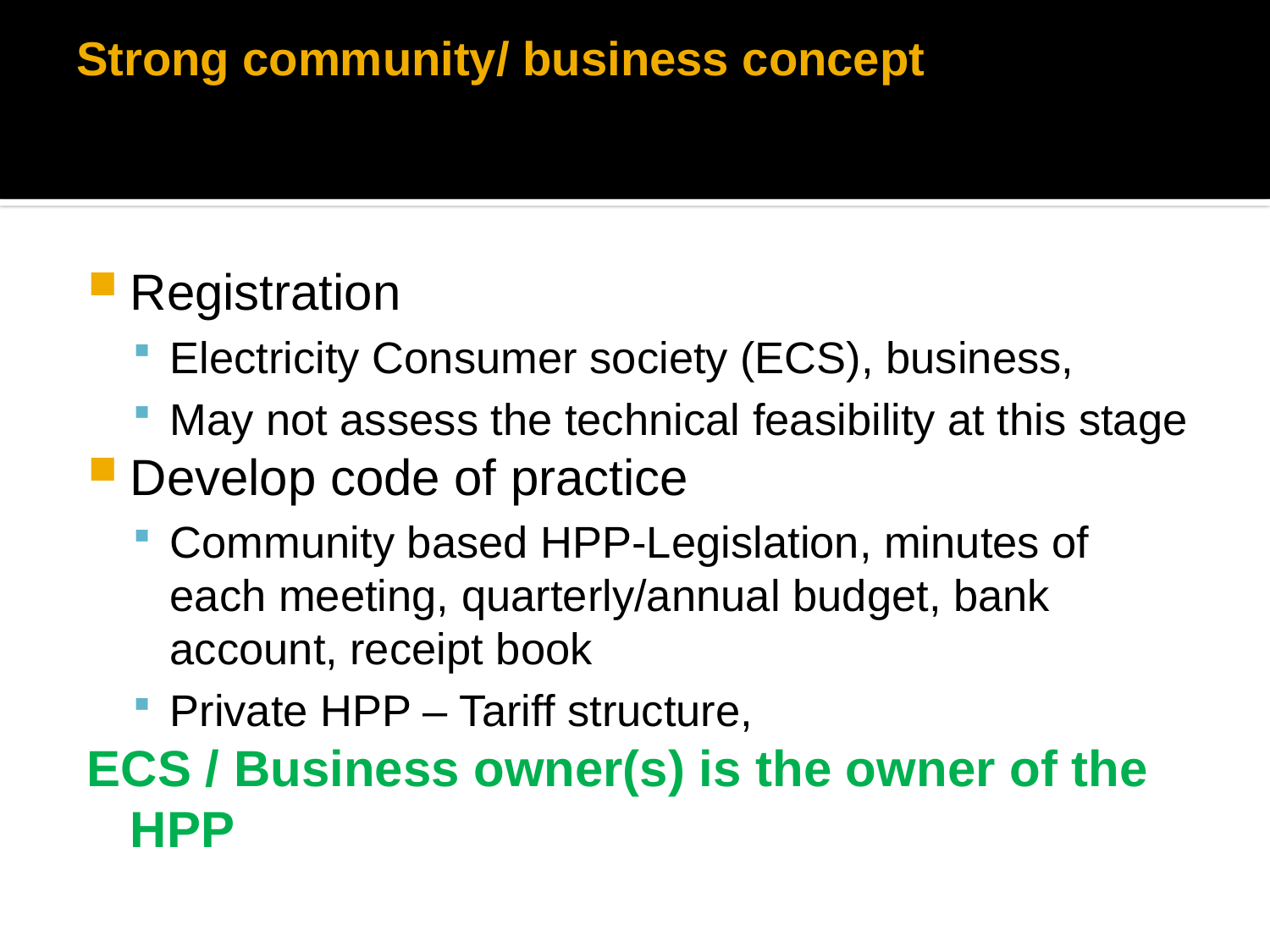

# Strong community/ business concept
Registration
Electricity Consumer society (ECS), business,
May not assess the technical feasibility at this stage
Develop code of practice
Community based HPP-Legislation, minutes of each meeting, quarterly/annual budget, bank account, receipt book
Private HPP – Tariff structure,
ECS / Business owner(s) is the owner of the HPP